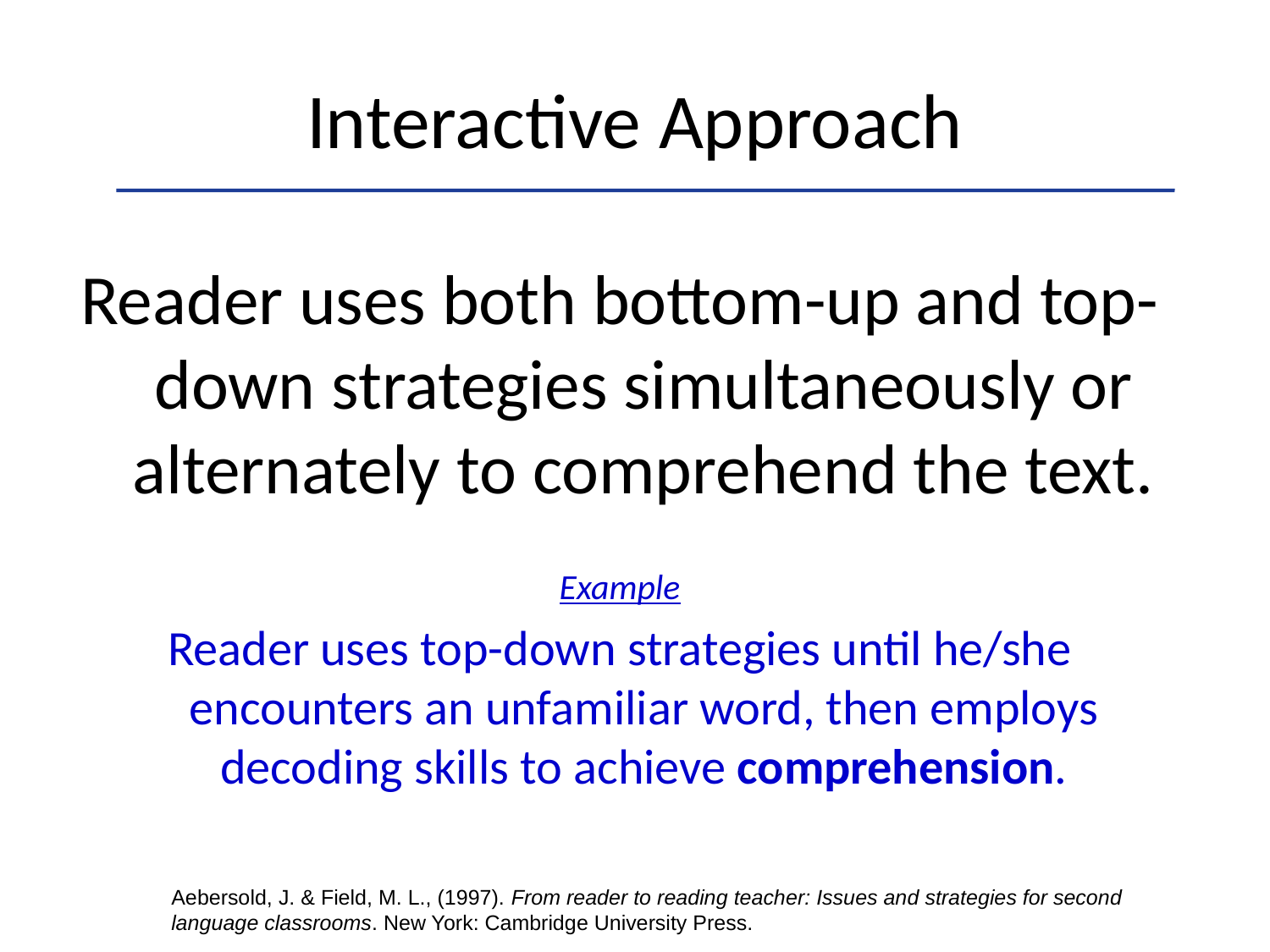

# Interactive Approach

Reader uses both bottom-up and top-down strategies simultaneously or alternately to comprehend the text.

Example
Reader uses top-down strategies until he/she encounters an unfamiliar word, then employs decoding skills to achieve comprehension.
Aebersold, J. & Field, M. L., (1997). From reader to reading teacher: Issues and strategies for second language classrooms. New York: Cambridge University Press.